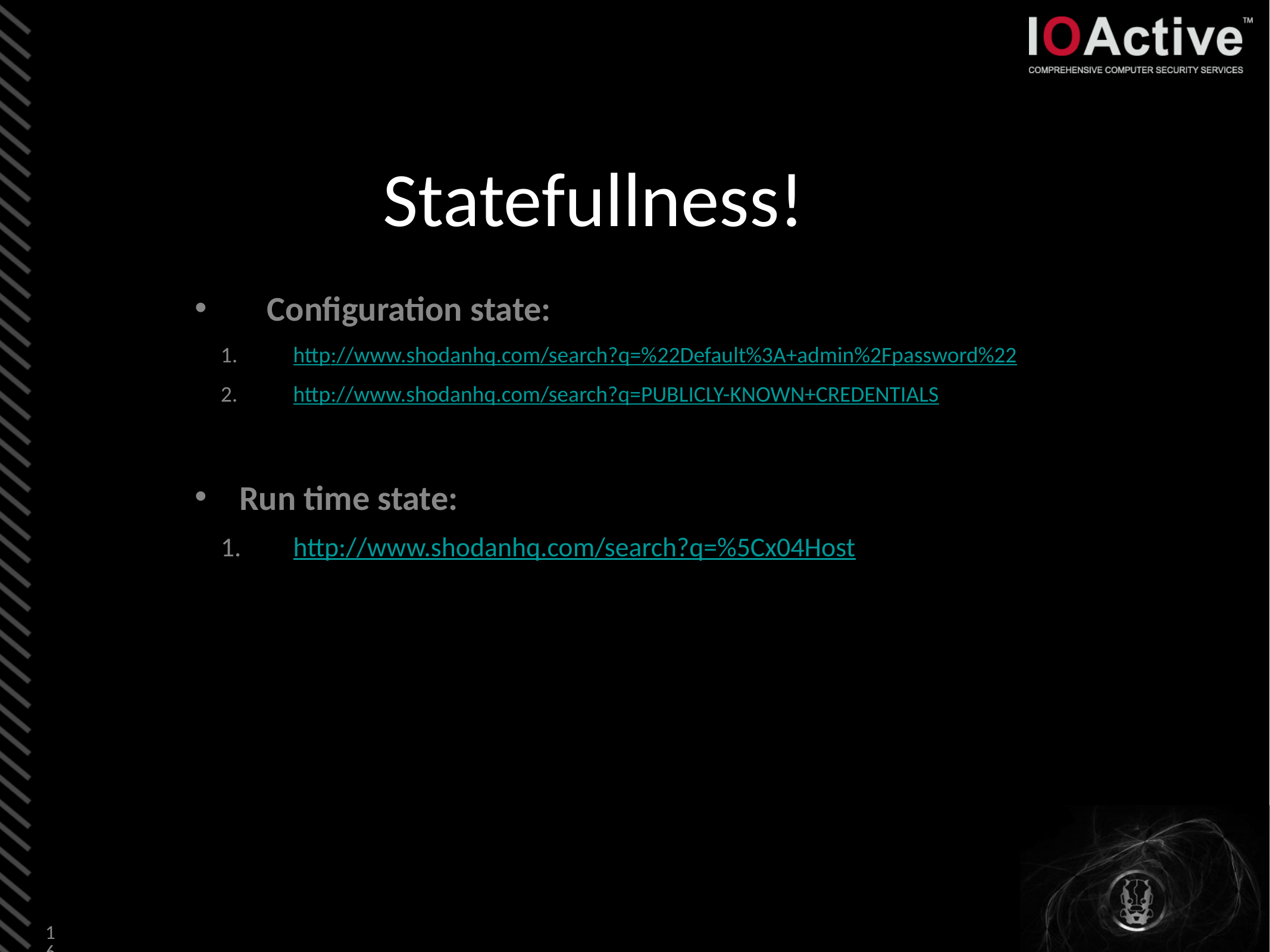

# Statefullness!
Configuration state:
http://www.shodanhq.com/search?q=%22Default%3A+admin%2Fpassword%22
http://www.shodanhq.com/search?q=PUBLICLY-KNOWN+CREDENTIALS

Run time state:
http://www.shodanhq.com/search?q=%5Cx04Host
16